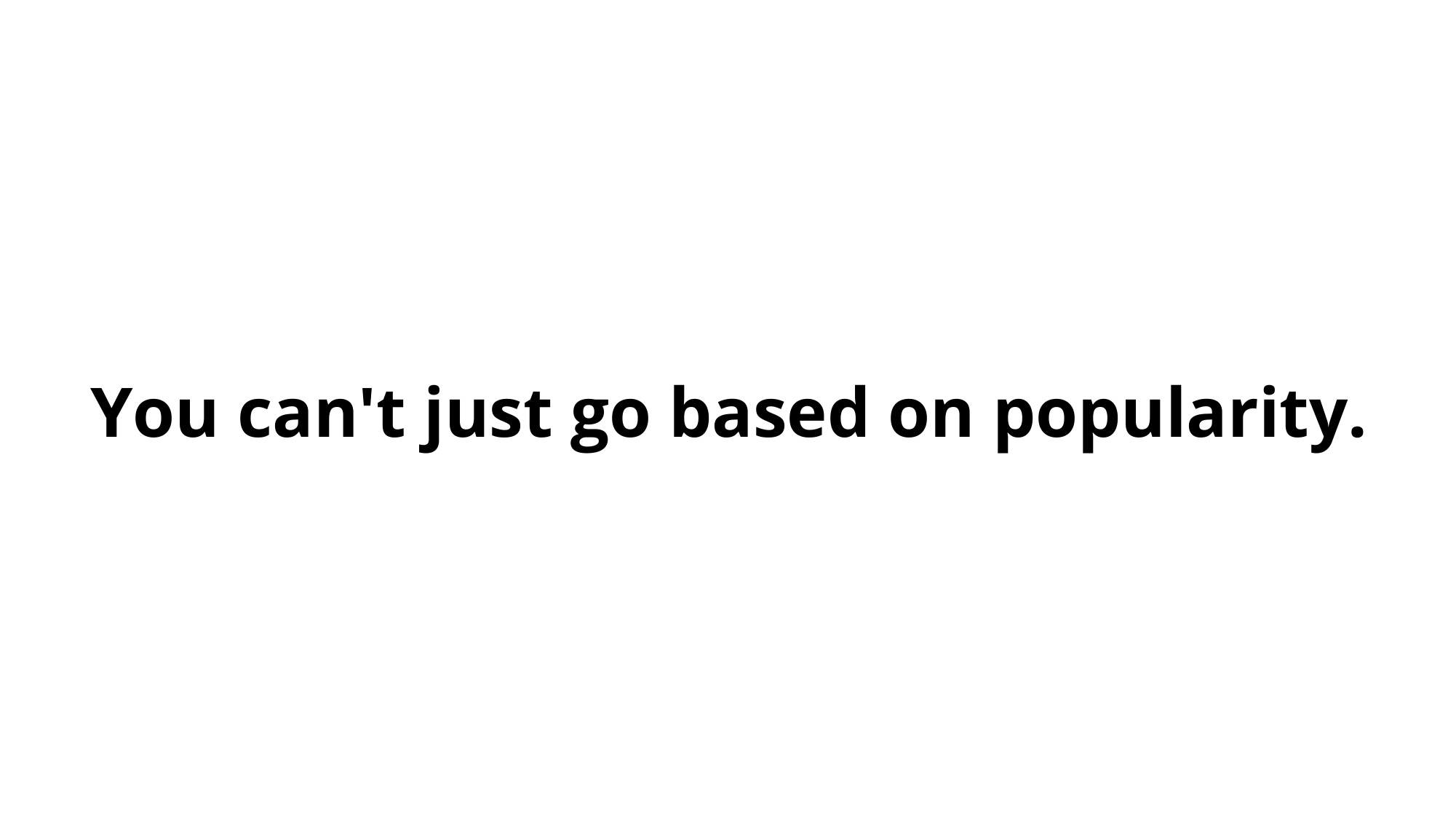

You can't just go based on popularity.